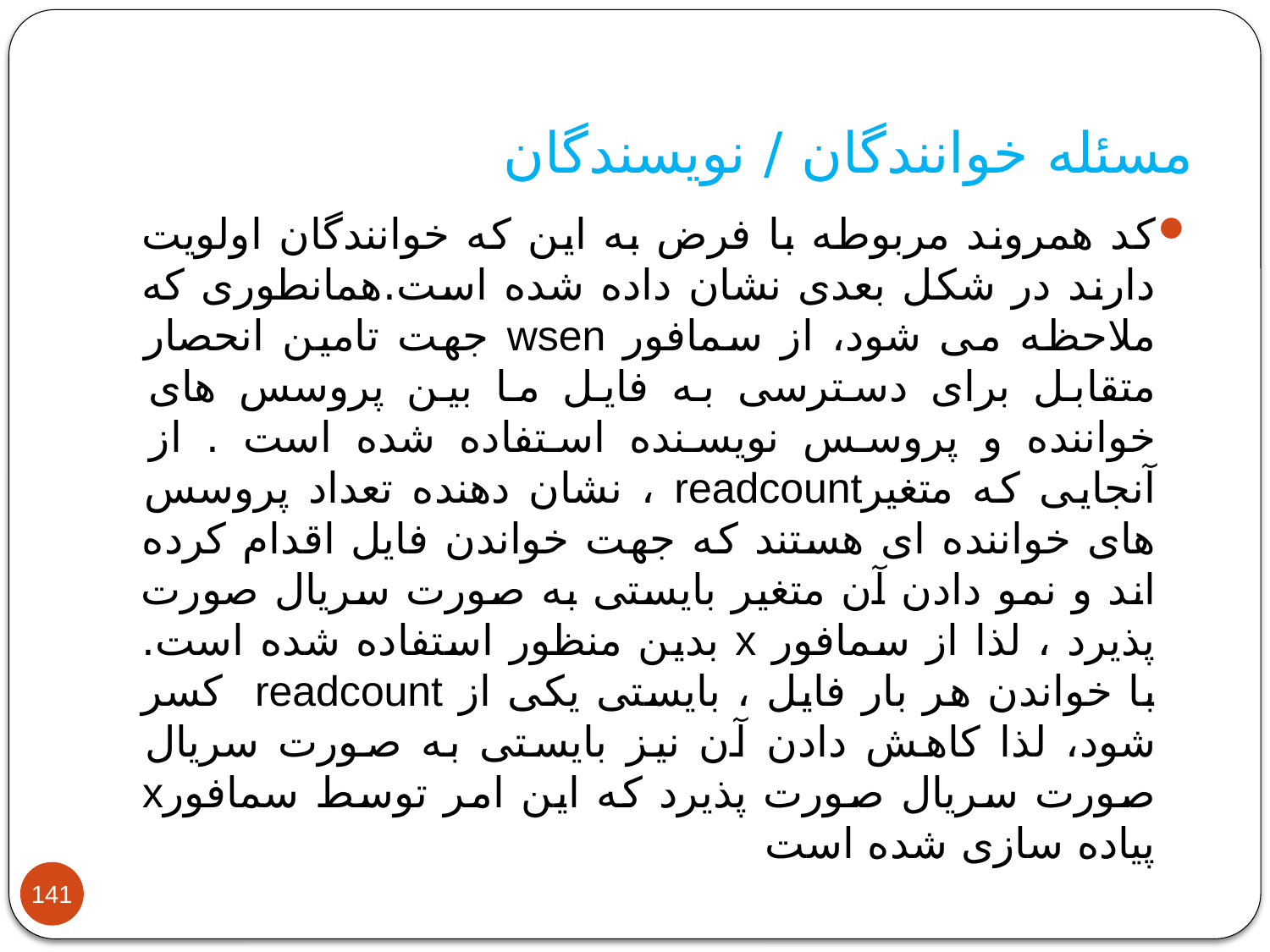

# مسئله خوانندگان / نویسندگان
کد همروند مربوطه با فرض به این که خوانندگان اولویت دارند در شکل بعدی نشان داده شده است.همانطوری که ملاحظه می شود، از سمافور wsen جهت تامین انحصار متقابل برای دسترسی به فایل ما بین پروسس های خواننده و پروسس نویسنده استفاده شده است . از آنجایی که متغیرreadcount ، نشان دهنده تعداد پروسس های خواننده ای هستند که جهت خواندن فایل اقدام کرده اند و نمو دادن آن متغیر بایستی به صورت سریال صورت پذیرد ، لذا از سمافور x بدین منظور استفاده شده است. با خواندن هر بار فایل ، بایستی یکی از readcount  کسر شود، لذا کاهش دادن آن نیز بایستی به صورت سریال صورت سریال صورت پذیرد که این امر توسط سمافورx پیاده سازی شده است

141